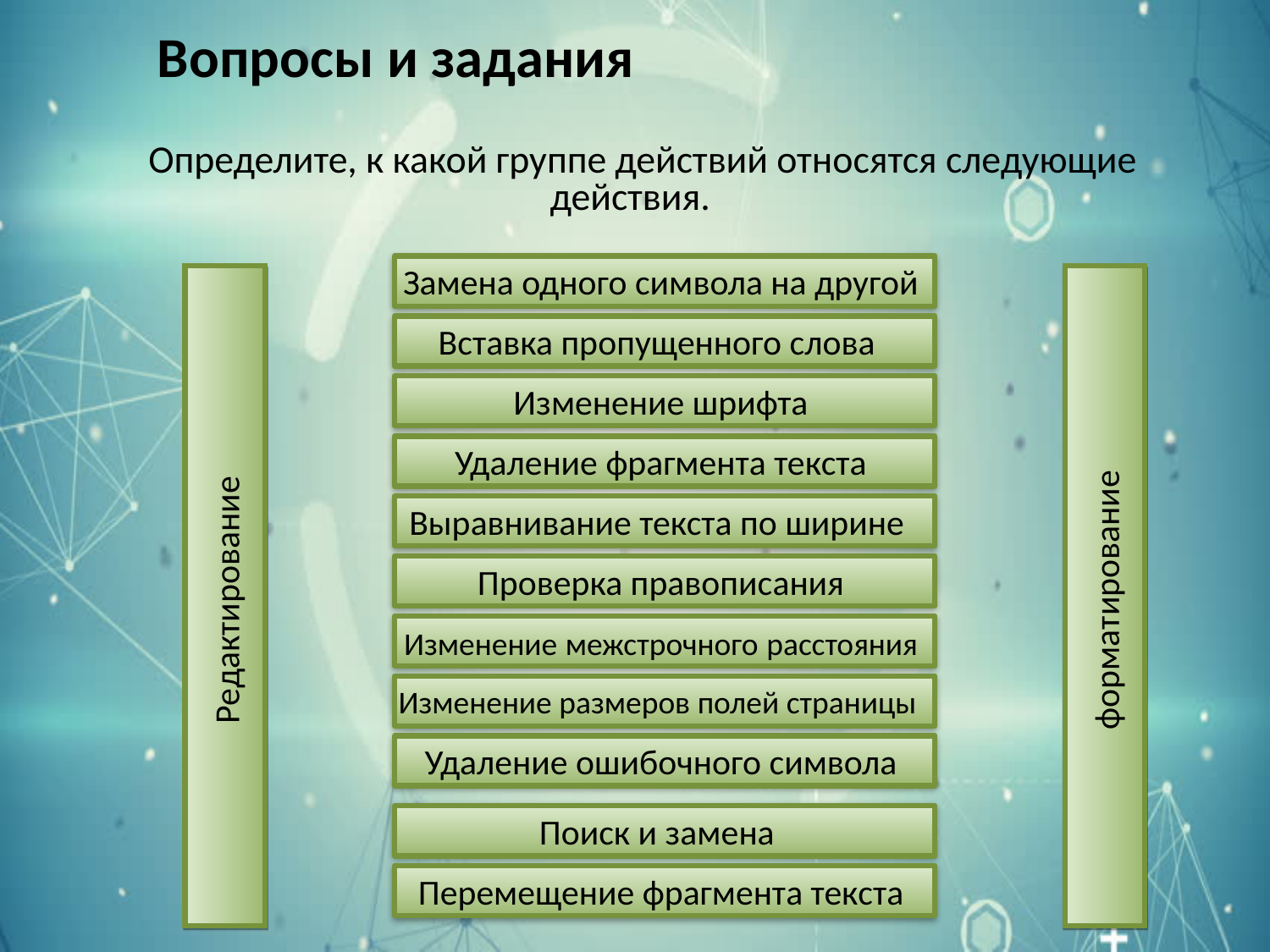

Вопросы и задания
Определите, к какой группе действий относятся следующие действия.
Замена одного символа на другой
Вставка пропущенного слова
Изменение шрифта
Удаление фрагмента текста
Выравнивание текста по ширине
форматирование
Редактирование
Проверка правописания
Изменение межстрочного расстояния
Изменение размеров полей страницы
Удаление ошибочного символа
Поиск и замена
Перемещение фрагмента текста